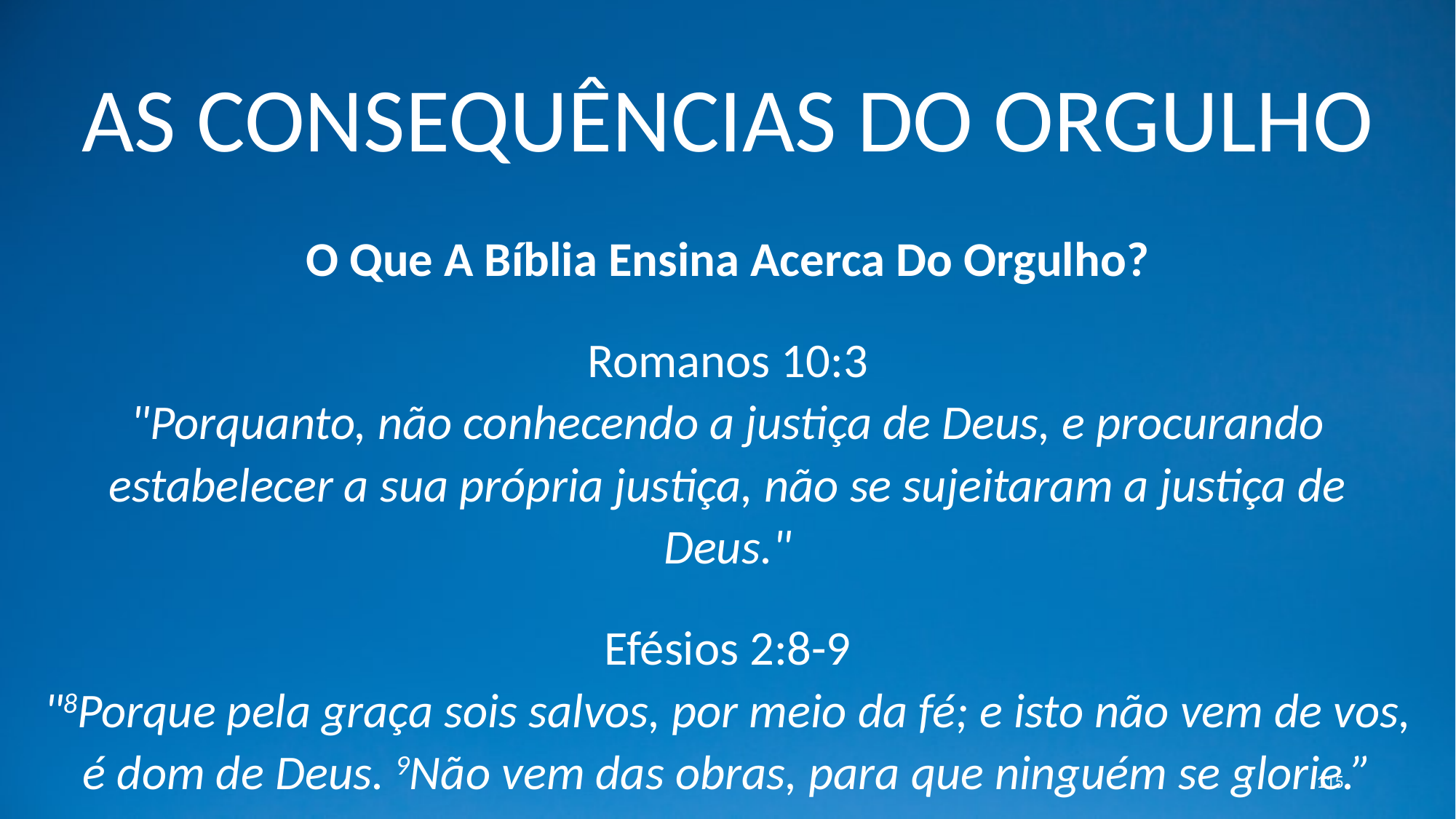

# AS CONSEQUÊNCIAS DO ORGULHO
O Que A Bíblia Ensina Acerca Do Orgulho?

Romanos 10:3
"Porquanto, não conhecendo a justiça de Deus, e procurando estabelecer a sua própria justiça, não se sujeitaram a justiça de Deus."

Efésios 2:8-9
"8Porque pela graça sois salvos, por meio da fé; e isto não vem de vos, é dom de Deus. 9Não vem das obras, para que ninguém se glorie.”
115